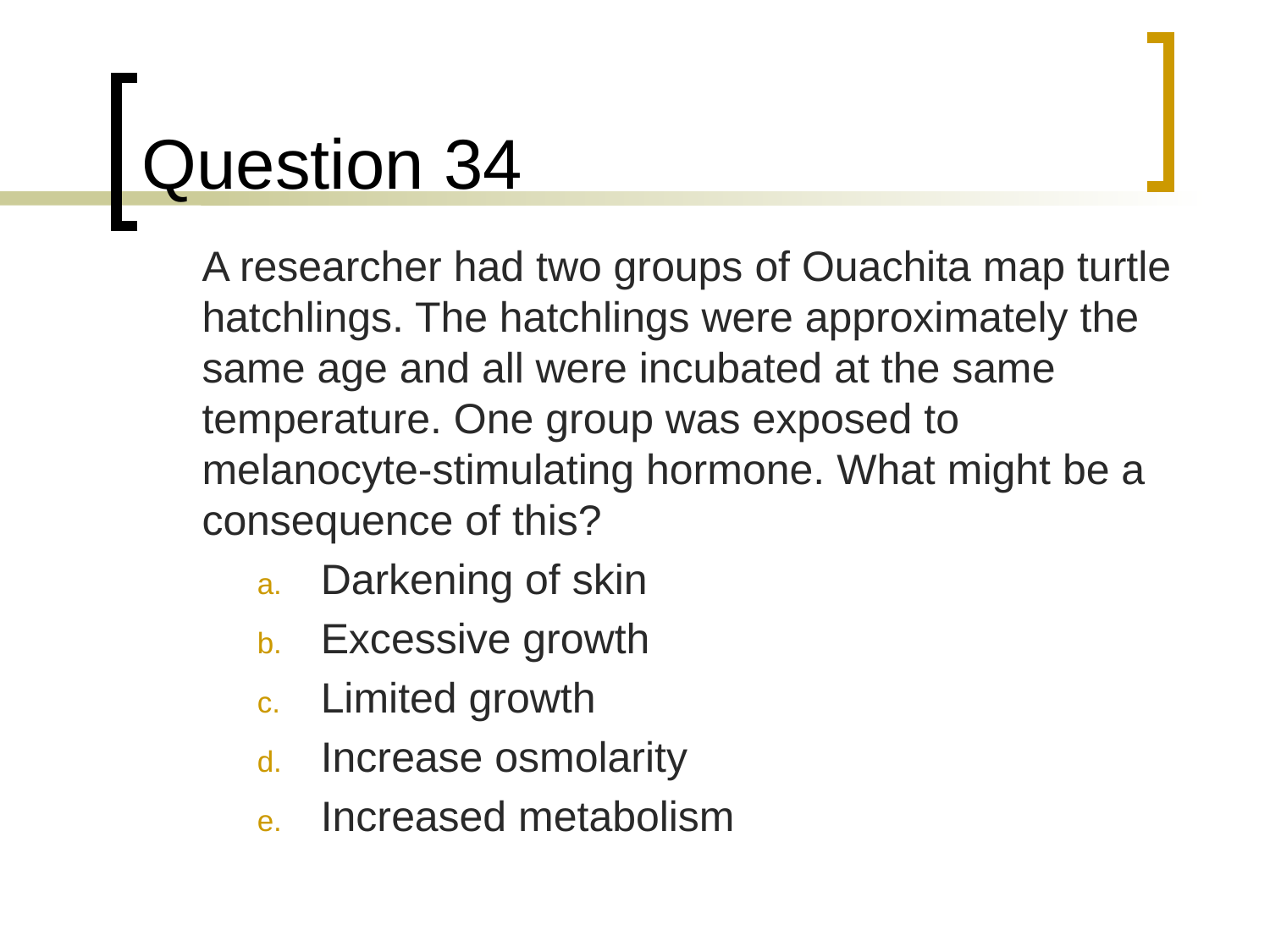

# Question 34
	A researcher had two groups of Ouachita map turtle hatchlings. The hatchlings were approximately the same age and all were incubated at the same temperature. One group was exposed to melanocyte-stimulating hormone. What might be a consequence of this?
Darkening of skin
Excessive growth
Limited growth
Increase osmolarity
Increased metabolism